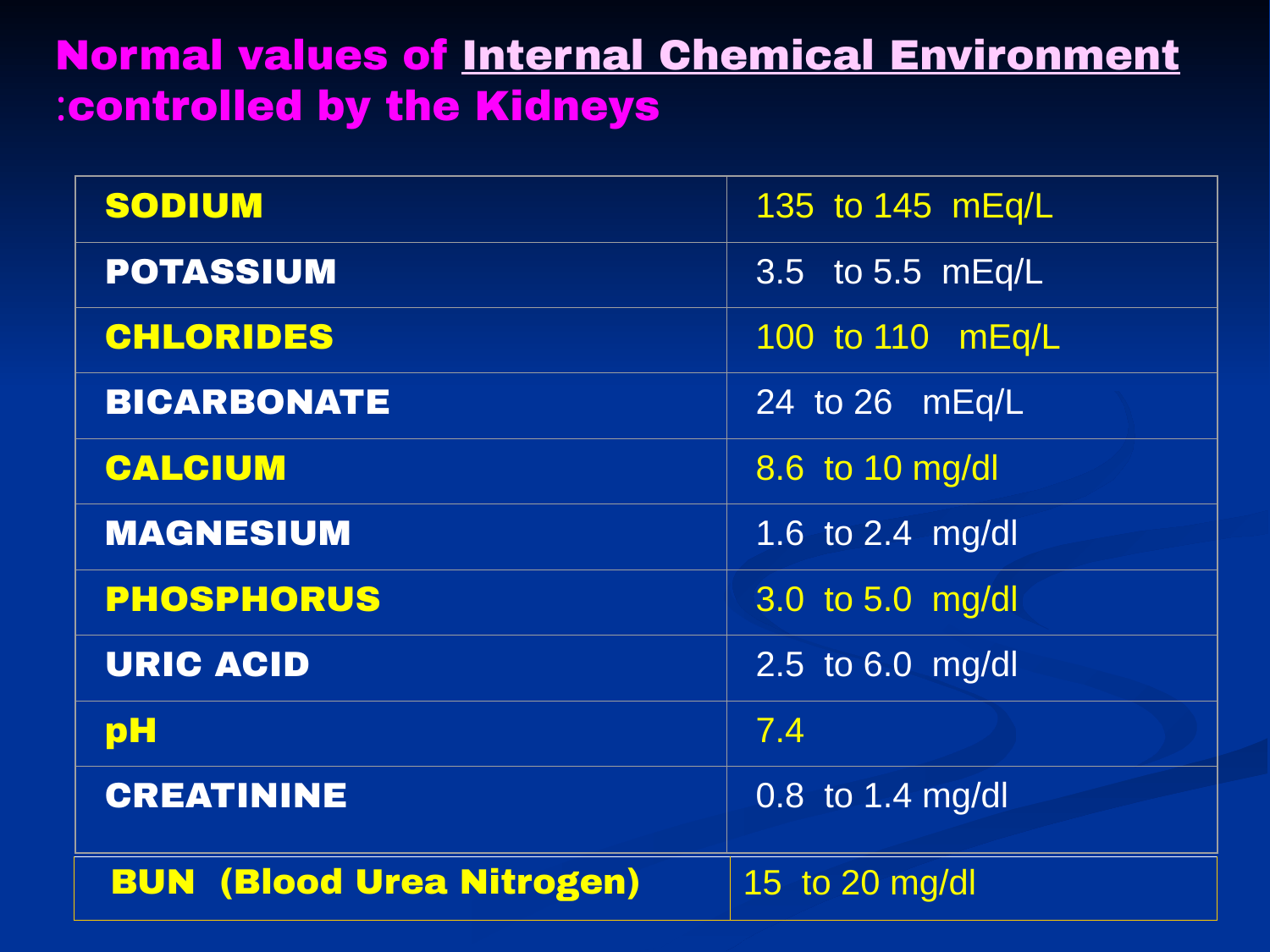

Normal values of Internal Chemical Environment controlled by the Kidneys:

SODIUM

135  to 145  mEq/L

POTASSIUM

3.5   to 5.5  mEq/L

CHLORIDES

100  to 110   mEq/L

BICARBONATE

24  to 26   mEq/L

CALCIUM

8.6  to 10 mg/dl

MAGNESIUM

1.6  to 2.4  mg/dl

PHOSPHORUS

3.0  to 5.0  mg/dl

URIC ACID

2.5  to 6.0  mg/dl

pH

7.4

CREATININE

0.8  to 1.4 mg/dl

| BUN  (Blood Urea Nitrogen) |
| --- |
| 15 to 20 mg/dl |
| --- |